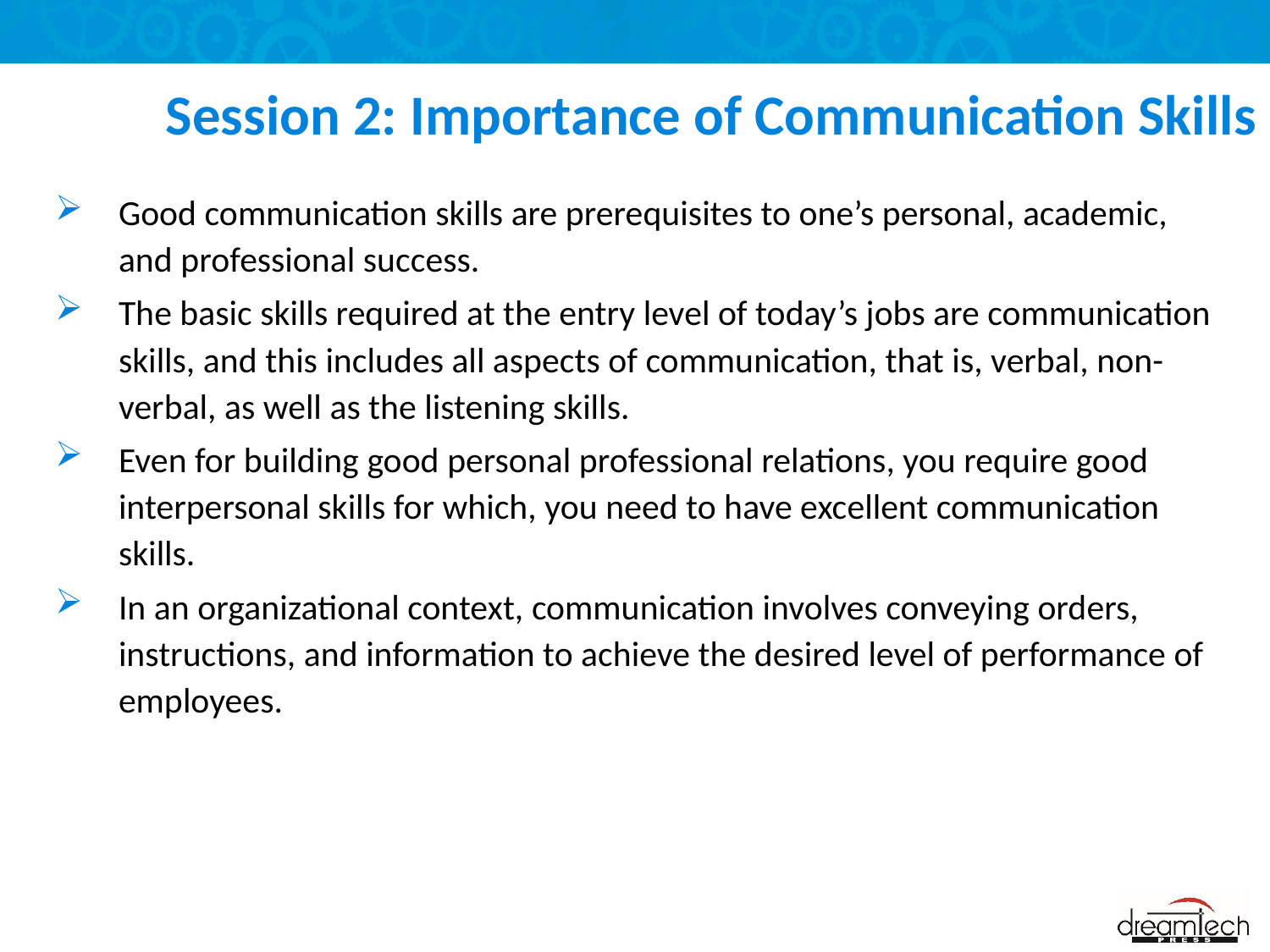

# Session 2: Importance of Communication Skills
Good communication skills are prerequisites to one’s personal, academic, and professional success.
The basic skills required at the entry level of today’s jobs are communication skills, and this includes all aspects of communication, that is, verbal, non-verbal, as well as the listening skills.
Even for building good personal professional relations, you require good interpersonal skills for which, you need to have excellent communication skills.
In an organizational context, communication involves conveying orders, instructions, and information to achieve the desired level of performance of employees.